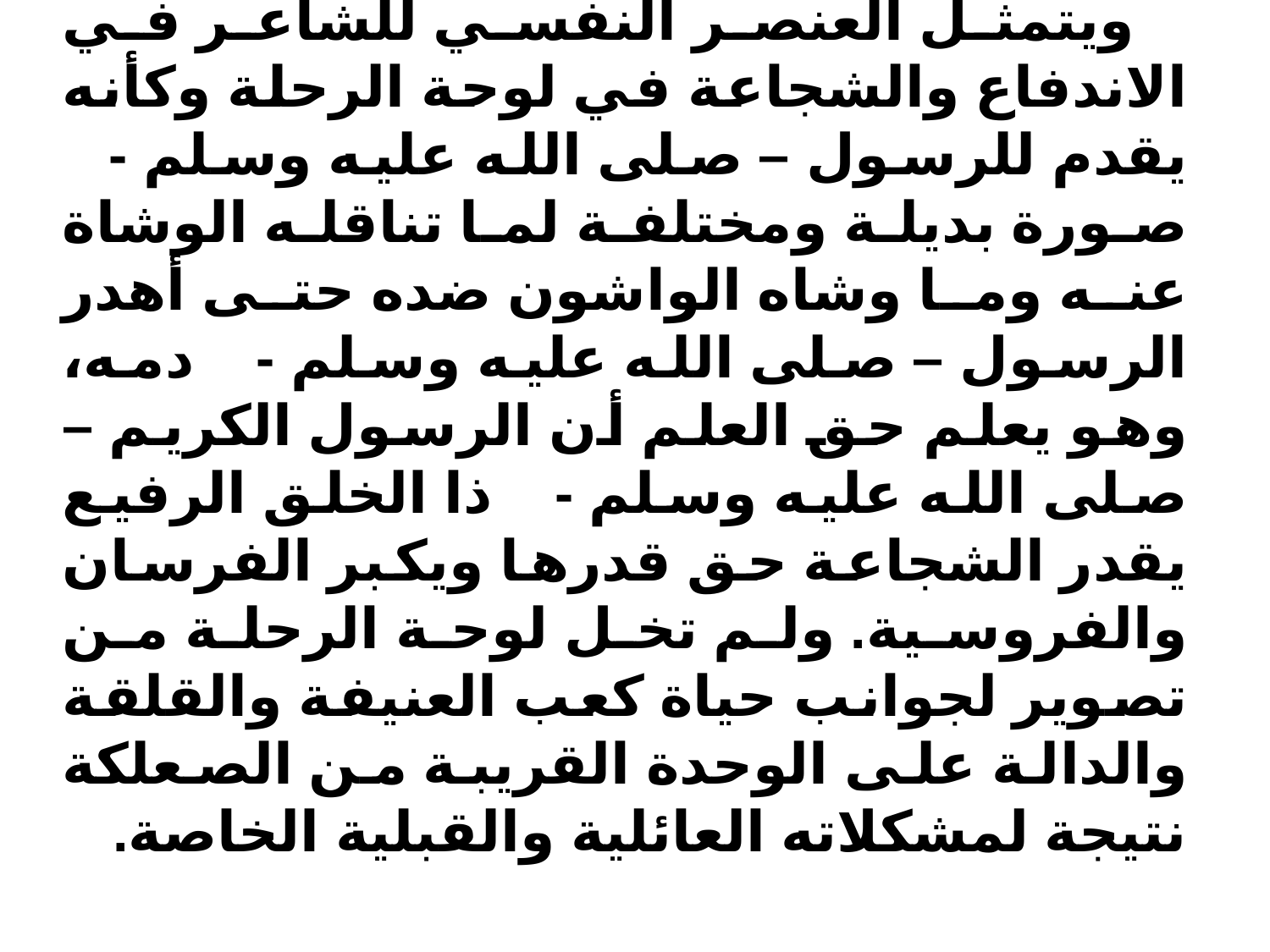

ويتمثل العنصر النفسي للشاعر في الاندفاع والشجاعة في لوحة الرحلة وكأنه يقدم للرسول – صلى الله عليه وسلم -    صورة بديلة ومختلفة لما تناقله الوشاة عنه وما وشاه الواشون ضده حتى أهدر الرسول – صلى الله عليه وسلم -    دمه، وهو يعلم حق العلم أن الرسول الكريم – صلى الله عليه وسلم -    ذا الخلق الرفيع يقدر الشجاعة حق قدرها ويكبر الفرسان والفروسية. ولم تخل لوحة الرحلة من تصوير لجوانب حياة كعب العنيفة والقلقة والدالة على الوحدة القريبة من الصعلكة نتيجة لمشكلاته العائلية والقبلية الخاصة.